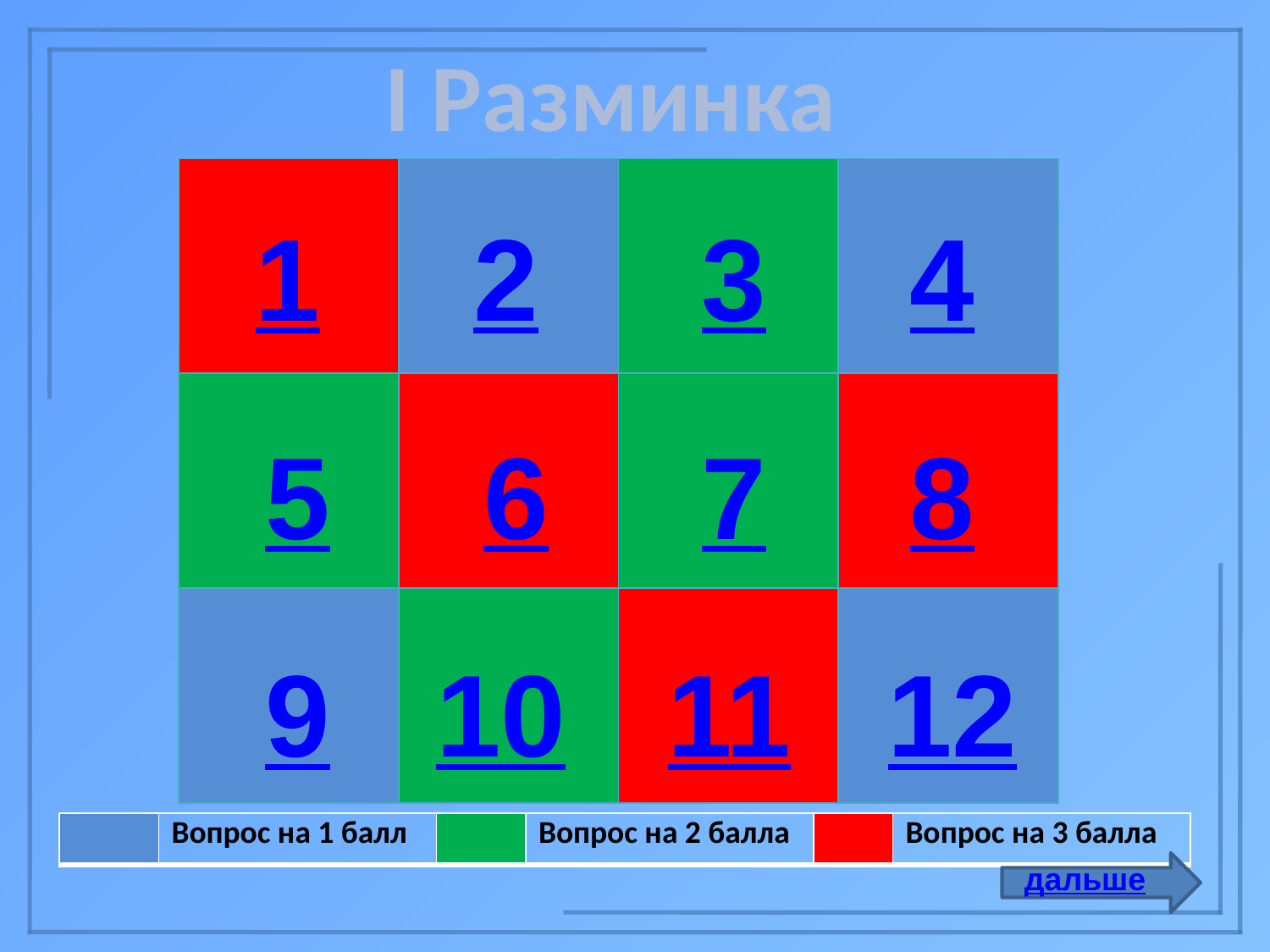

I Разминка
|  |  |  |  |
| --- | --- | --- | --- |
|  |  |  |  |
|  |  |  |  |
1
2
3
4
5
6
7
8
9
10
11
12
|  | Вопрос на 1 балл |  | Вопрос на 2 балла |  | Вопрос на 3 балла |
| --- | --- | --- | --- | --- | --- |

дальше